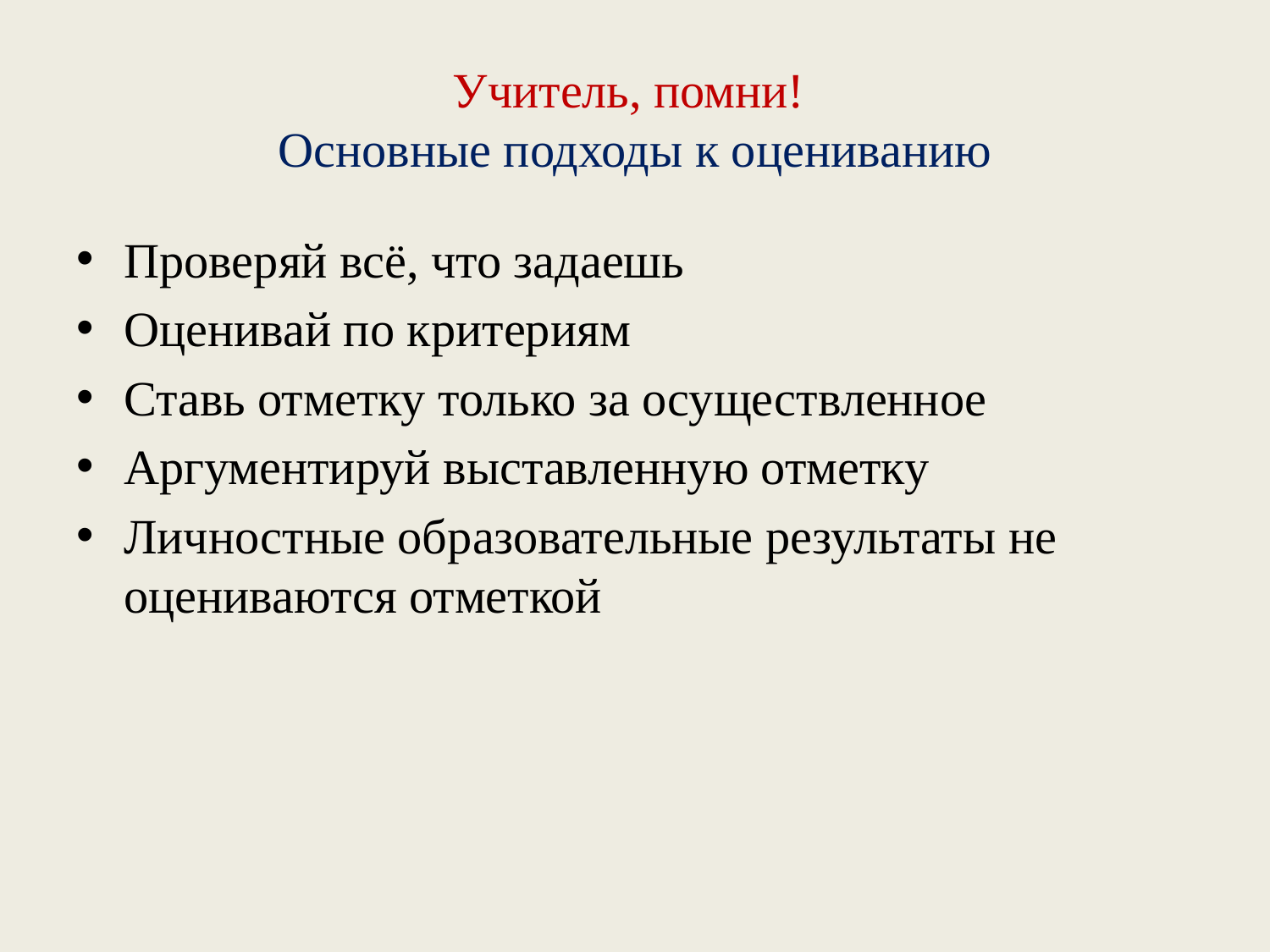

# Учитель, помни! Основные подходы к оцениванию
Проверяй всё, что задаешь
Оценивай по критериям
Ставь отметку только за осуществленное
Аргументируй выставленную отметку
Личностные образовательные результаты не оцениваются отметкой